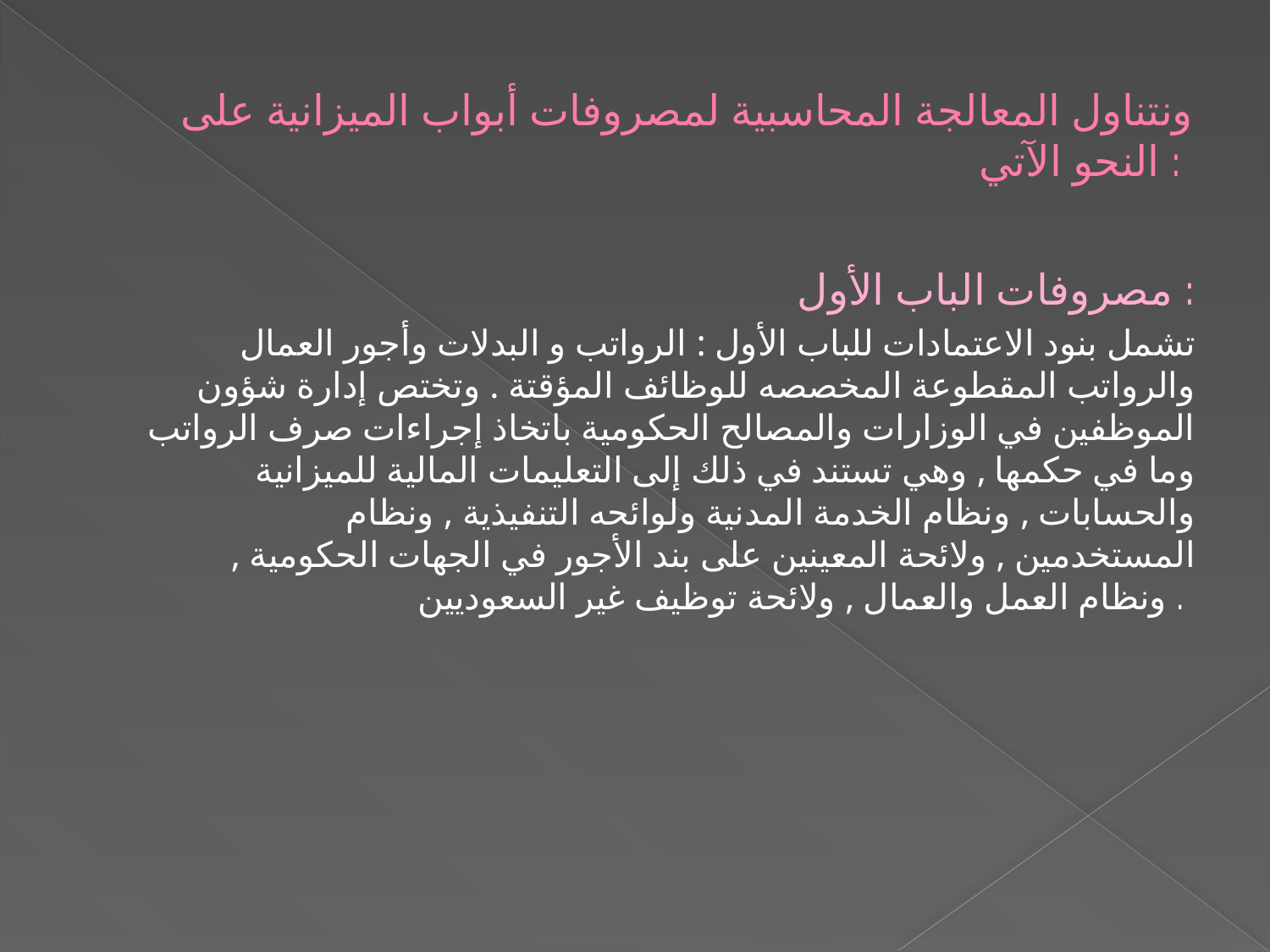

# ونتناول المعالجة المحاسبية لمصروفات أبواب الميزانية على النحو الآتي :
    مصروفات الباب الأول :
    تشمل بنود الاعتمادات للباب الأول : الرواتب و البدلات وأجور العمال والرواتب المقطوعة المخصصه للوظائف المؤقتة . وتختص إدارة شؤون الموظفين في الوزارات والمصالح الحكومية باتخاذ إجراءات صرف الرواتب وما في حكمها , وهي تستند في ذلك إلى التعليمات المالية للميزانية والحسابات , ونظام الخدمة المدنية ولوائحه التنفيذية , ونظام المستخدمين , ولائحة المعينين على بند الأجور في الجهات الحكومية , ونظام العمل والعمال , ولائحة توظيف غير السعوديين .